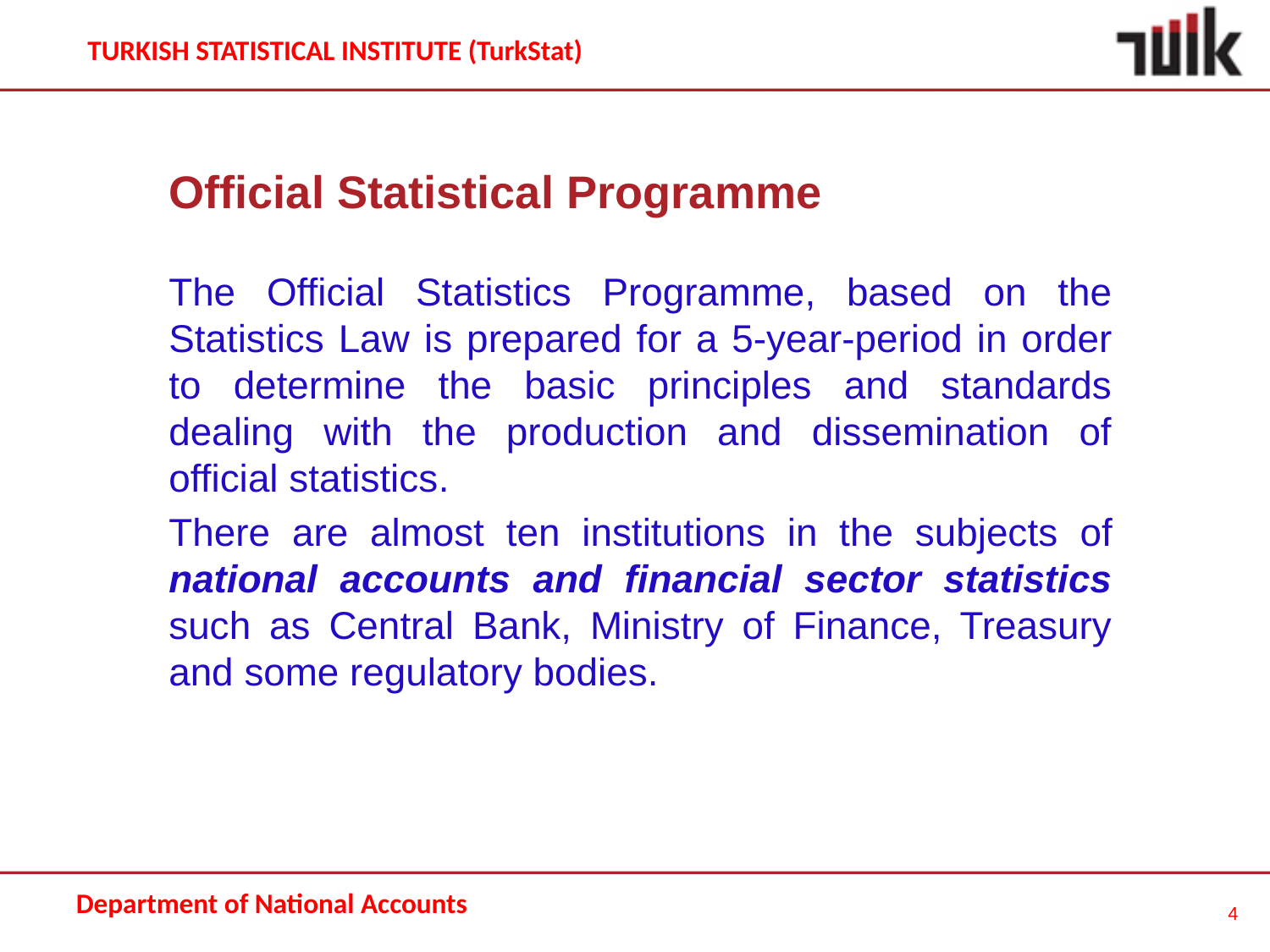

Official Statistical Programme

The Official Statistics Programme, based on the Statistics Law is prepared for a 5-year-period in order to determine the basic principles and standards dealing with the production and dissemination of official statistics.
There are almost ten institutions in the subjects of national accounts and financial sector statistics such as Central Bank, Ministry of Finance, Treasury and some regulatory bodies.
4